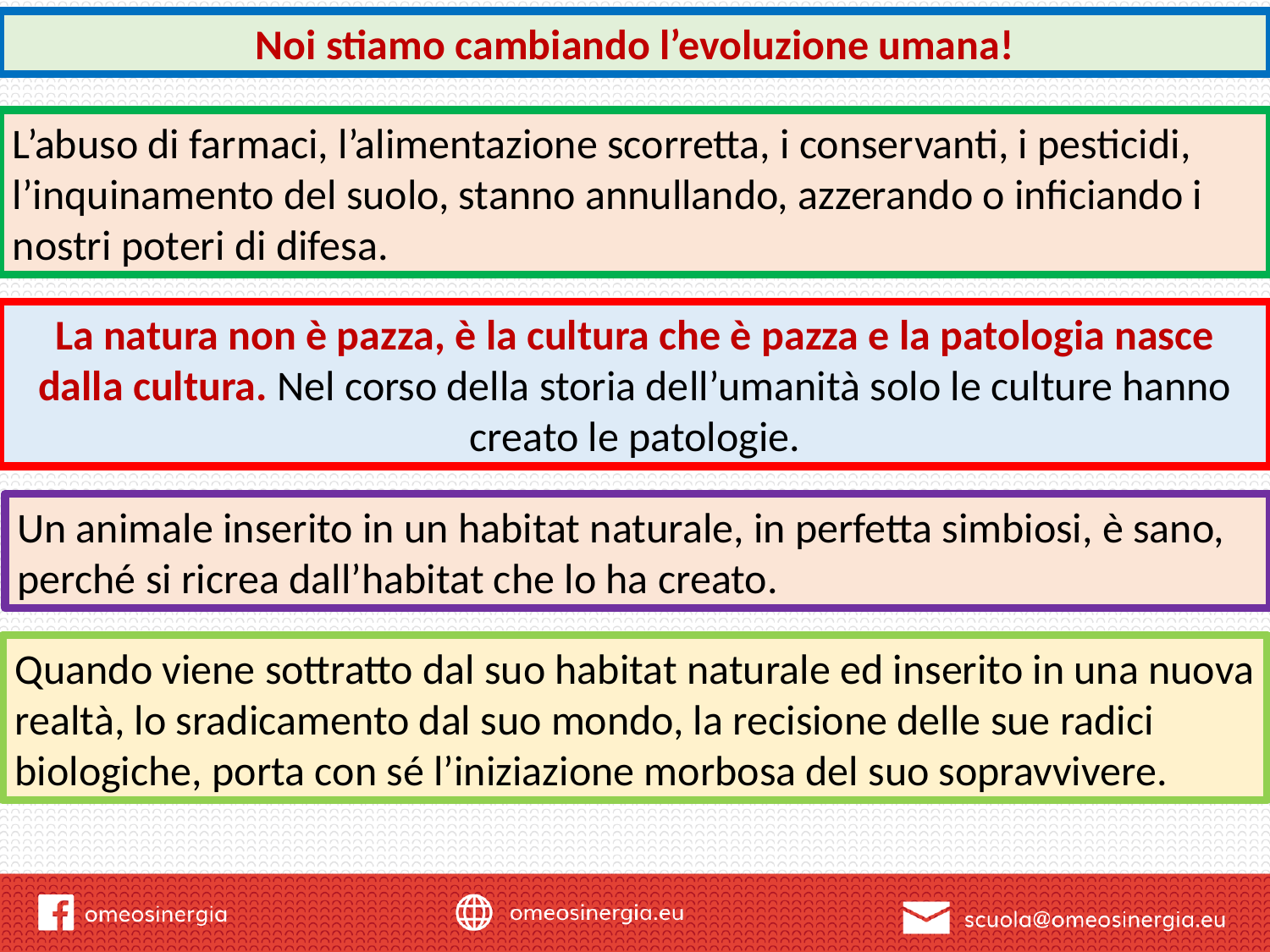

Noi stiamo cambiando l’evoluzione umana!
L’abuso di farmaci, l’alimentazione scorretta, i conservanti, i pesticidi, l’inquinamento del suolo, stanno annullando, azzerando o inficiando i nostri poteri di difesa.
La natura non è pazza, è la cultura che è pazza e la patologia nasce dalla cultura. Nel corso della storia dell’umanità solo le culture hanno creato le patologie.
Un animale inserito in un habitat naturale, in perfetta simbiosi, è sano, perché si ricrea dall’habitat che lo ha creato.

Quando viene sottratto dal suo habitat naturale ed inserito in una nuova realtà, lo sradicamento dal suo mondo, la recisione delle sue radici biologiche, porta con sé l’iniziazione morbosa del suo sopravvivere.